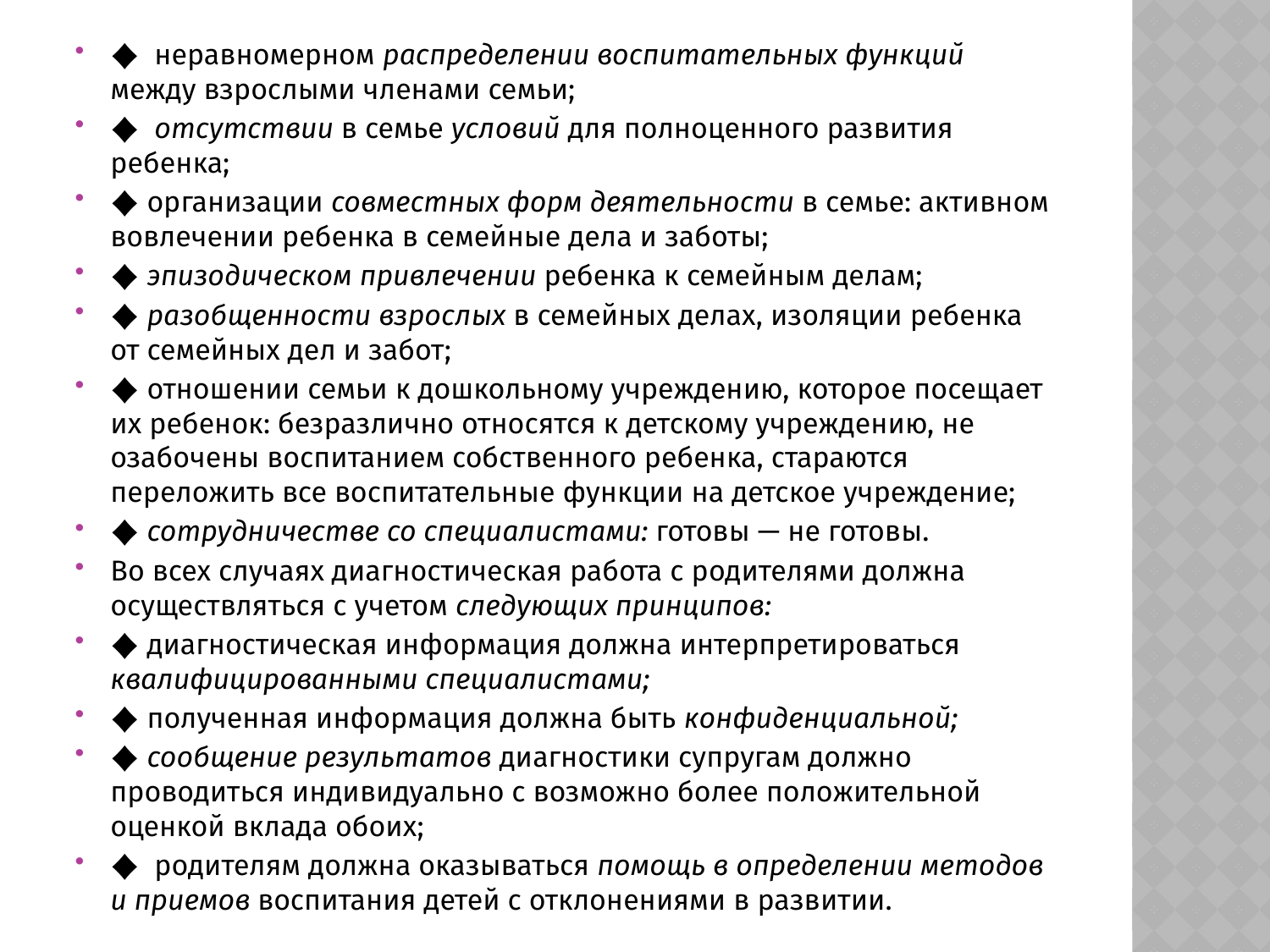

♦  неравномерном распределении воспитательных функций между взрослыми членами семьи;
♦  отсутствии в семье условий для полноценного развития ребенка;
♦ организации совместных форм деятельности в семье: активном вовлечении ребенка в семейные дела и заботы;
♦ эпизодическом привлечении ребенка к семейным делам;
♦ разобщенности взрослых в семейных делах, изоляции ребенка от семейных дел и забот;
♦ отношении семьи к дошкольному учреждению, которое посещает их ребенок: безразлично относятся к детскому учреждению, не озабочены воспитанием собственного ребенка, стараются переложить все воспитательные функции на детское учреждение;
♦ сотрудничестве со специалистами: готовы — не готовы.
Во всех случаях диагностическая работа с родителями должна осуществляться с учетом следующих принципов:
♦ диагностическая информация должна интерпретироваться квалифицированными специалистами;
♦ полученная информация должна быть конфиденциальной;
♦ сообщение результатов диагностики супругам должно проводиться индивидуально с возможно более положительной оценкой вклада обоих;
♦  родителям должна оказываться помощь в определении методов и приемов воспитания детей с отклонениями в развитии.